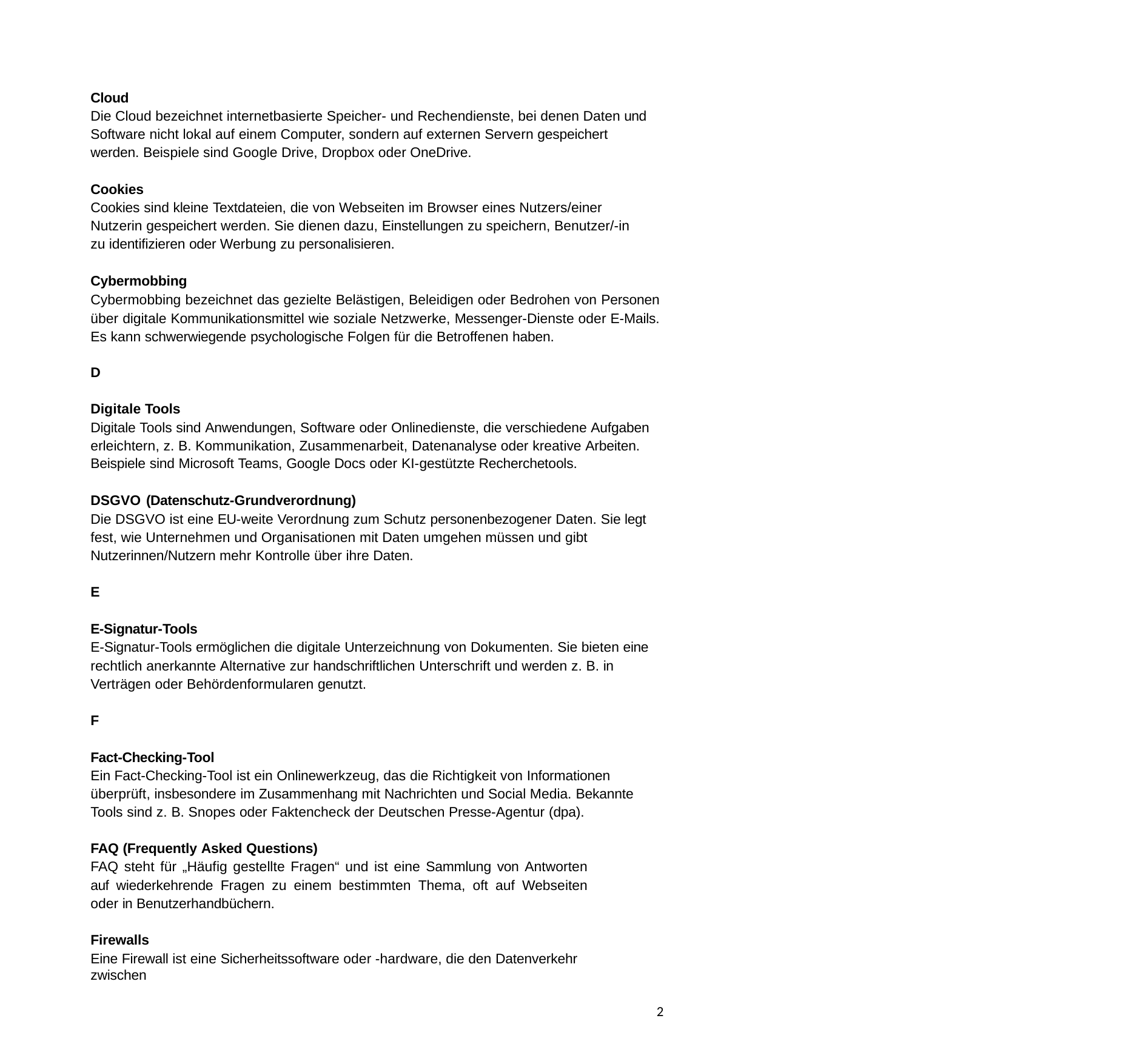

Cloud
Die Cloud bezeichnet internetbasierte Speicher- und Rechendienste, bei denen Daten und Software nicht lokal auf einem Computer, sondern auf externen Servern gespeichert werden. Beispiele sind Google Drive, Dropbox oder OneDrive.

Cookies
Cookies sind kleine Textdateien, die von Webseiten im Browser eines Nutzers/einer Nutzerin gespeichert werden. Sie dienen dazu, Einstellungen zu speichern, Benutzer/-in  zu identifizieren oder Werbung zu personalisieren.

Cybermobbing
Cybermobbing bezeichnet das gezielte Belästigen, Beleidigen oder Bedrohen von Personen über digitale Kommunikationsmittel wie soziale Netzwerke, Messenger-Dienste oder E-Mails. Es kann schwerwiegende psychologische Folgen für die Betroffenen haben.

D

Digitale Tools
Digitale Tools sind Anwendungen, Software oder Onlinedienste, die verschiedene Aufgaben erleichtern, z. B. Kommunikation, Zusammenarbeit, Datenanalyse oder kreative Arbeiten.
Beispiele sind Microsoft Teams, Google Docs oder KI-gestützte Recherchetools.

DSGVO (Datenschutz-Grundverordnung)
Die DSGVO ist eine EU-weite Verordnung zum Schutz personenbezogener Daten. Sie legt fest, wie Unternehmen und Organisationen mit Daten umgehen müssen und gibt Nutzerinnen/Nutzern mehr Kontrolle über ihre Daten.

E

E-Signatur-Tools
E-Signatur-Tools ermöglichen die digitale Unterzeichnung von Dokumenten. Sie bieten eine rechtlich anerkannte Alternative zur handschriftlichen Unterschrift und werden z. B. in Verträgen oder Behördenformularen genutzt.

F

Fact-Checking-Tool
Ein Fact-Checking-Tool ist ein Onlinewerkzeug, das die Richtigkeit von Informationen
überprüft, insbesondere im Zusammenhang mit Nachrichten und Social Media. Bekannte Tools sind z. B. Snopes oder Faktencheck der Deutschen Presse-Agentur (dpa).

FAQ (Frequently Asked Questions)
FAQ steht für „Häufig gestellte Fragen“ und ist eine Sammlung von Antworten auf wiederkehrende Fragen zu einem bestimmten Thema, oft auf Webseiten oder in Benutzerhandbüchern.

Firewalls
Eine Firewall ist eine Sicherheitssoftware oder -hardware, die den Datenverkehr zwischen
2